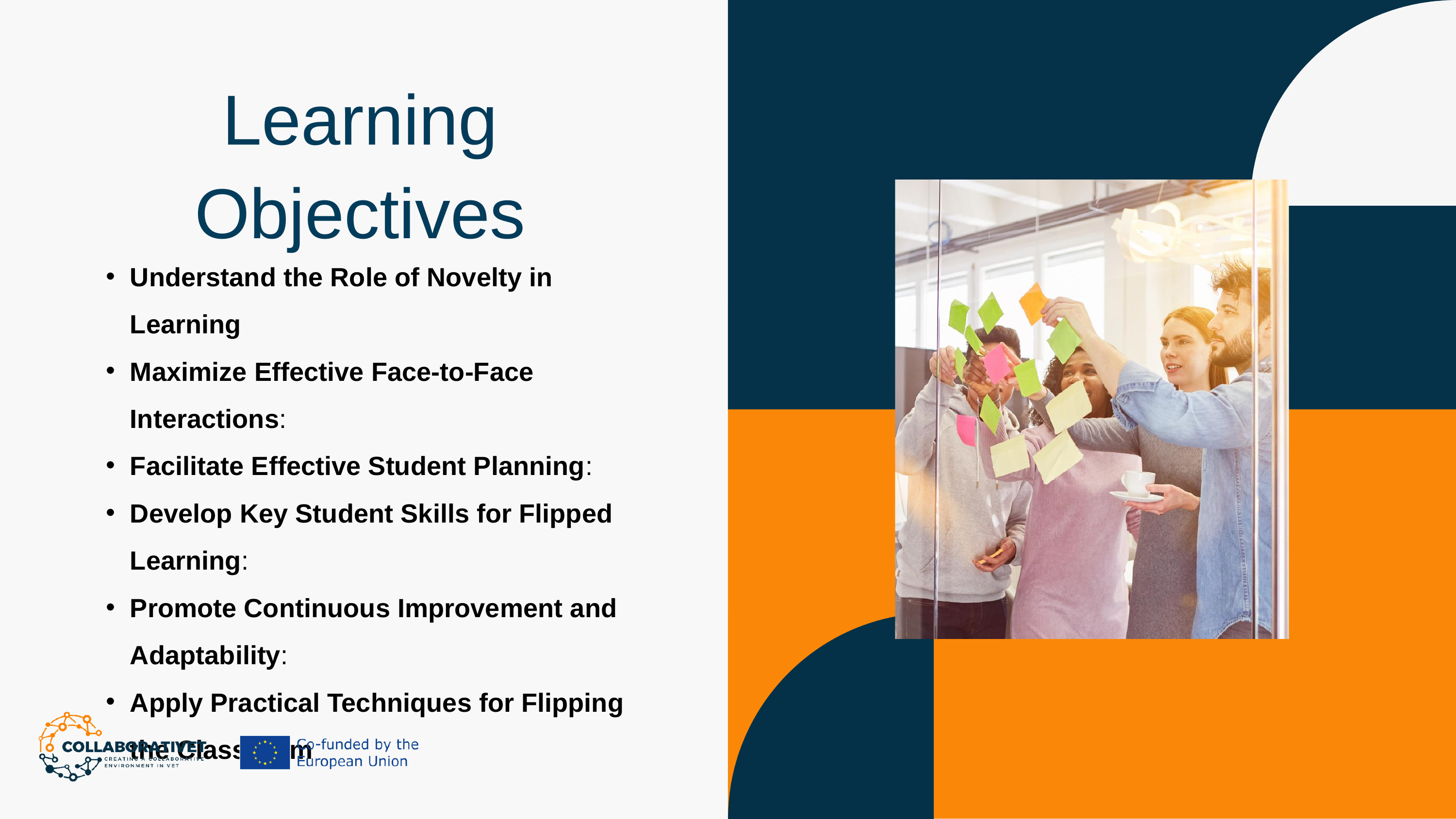

Learning Objectives

Understand the Role of Novelty in Learning
Maximize Effective Face-to-Face Interactions:
Facilitate Effective Student Planning:
Develop Key Student Skills for Flipped Learning:
Promote Continuous Improvement and Adaptability:
Apply Practical Techniques for Flipping the Classroom